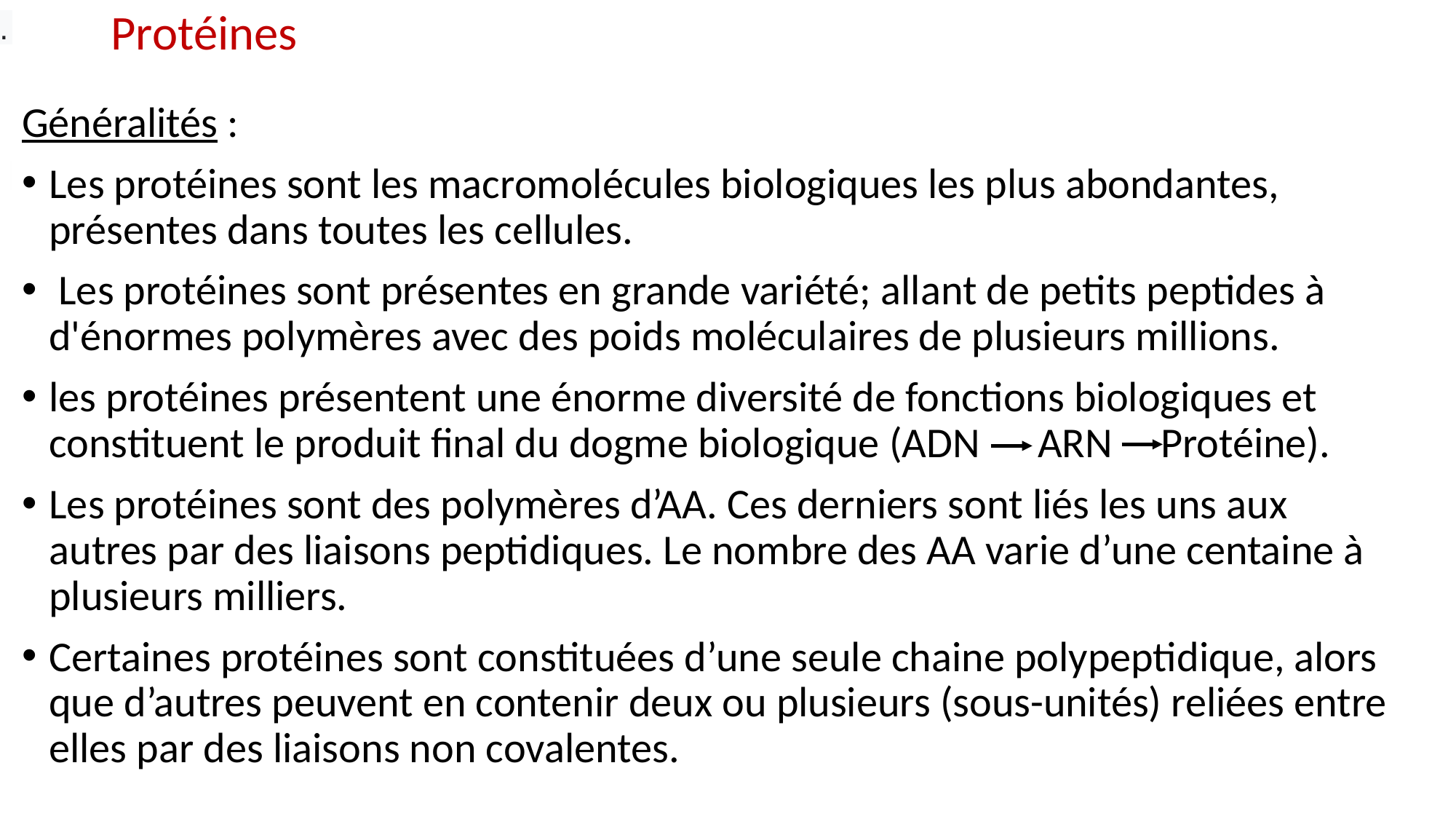

Protéines
.
Généralités :
Les protéines sont les macromolécules biologiques les plus abondantes, présentes dans toutes les cellules.
 Les protéines sont présentes en grande variété; allant de petits peptides à d'énormes polymères avec des poids moléculaires de plusieurs millions.
les protéines présentent une énorme diversité de fonctions biologiques et constituent le produit final du dogme biologique (ADN      ARN     Protéine).
Les protéines sont des polymères d’AA. Ces derniers sont liés les uns aux autres par des liaisons peptidiques. Le nombre des AA varie d’une centaine à plusieurs milliers.
Certaines protéines sont constituées d’une seule chaine polypeptidique, alors que d’autres peuvent en contenir deux ou plusieurs (sous-unités) reliées entre elles par des liaisons non covalentes.